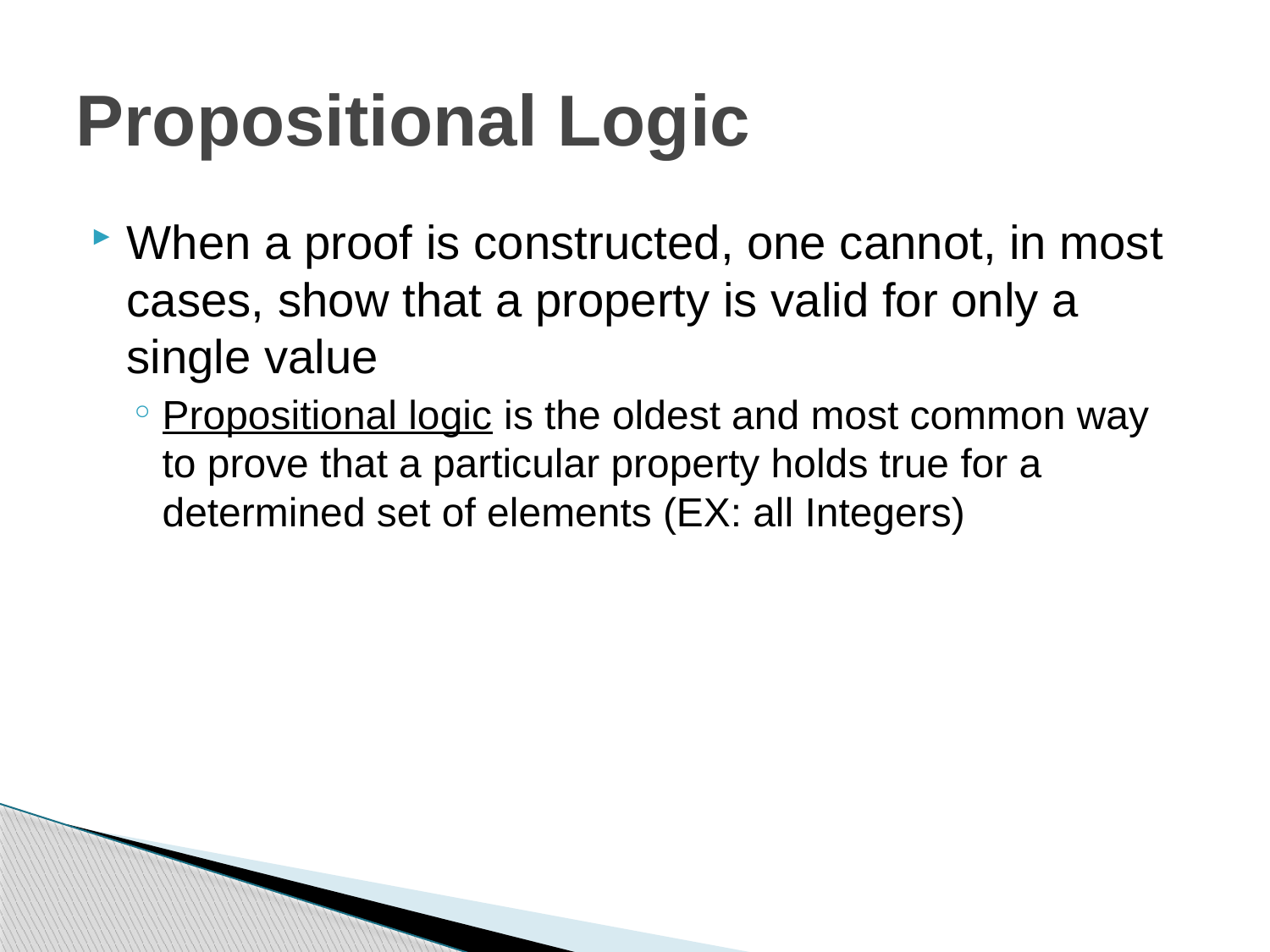

# Propositional Logic
When a proof is constructed, one cannot, in most cases, show that a property is valid for only a single value
Propositional logic is the oldest and most common way to prove that a particular property holds true for a determined set of elements (EX: all Integers)